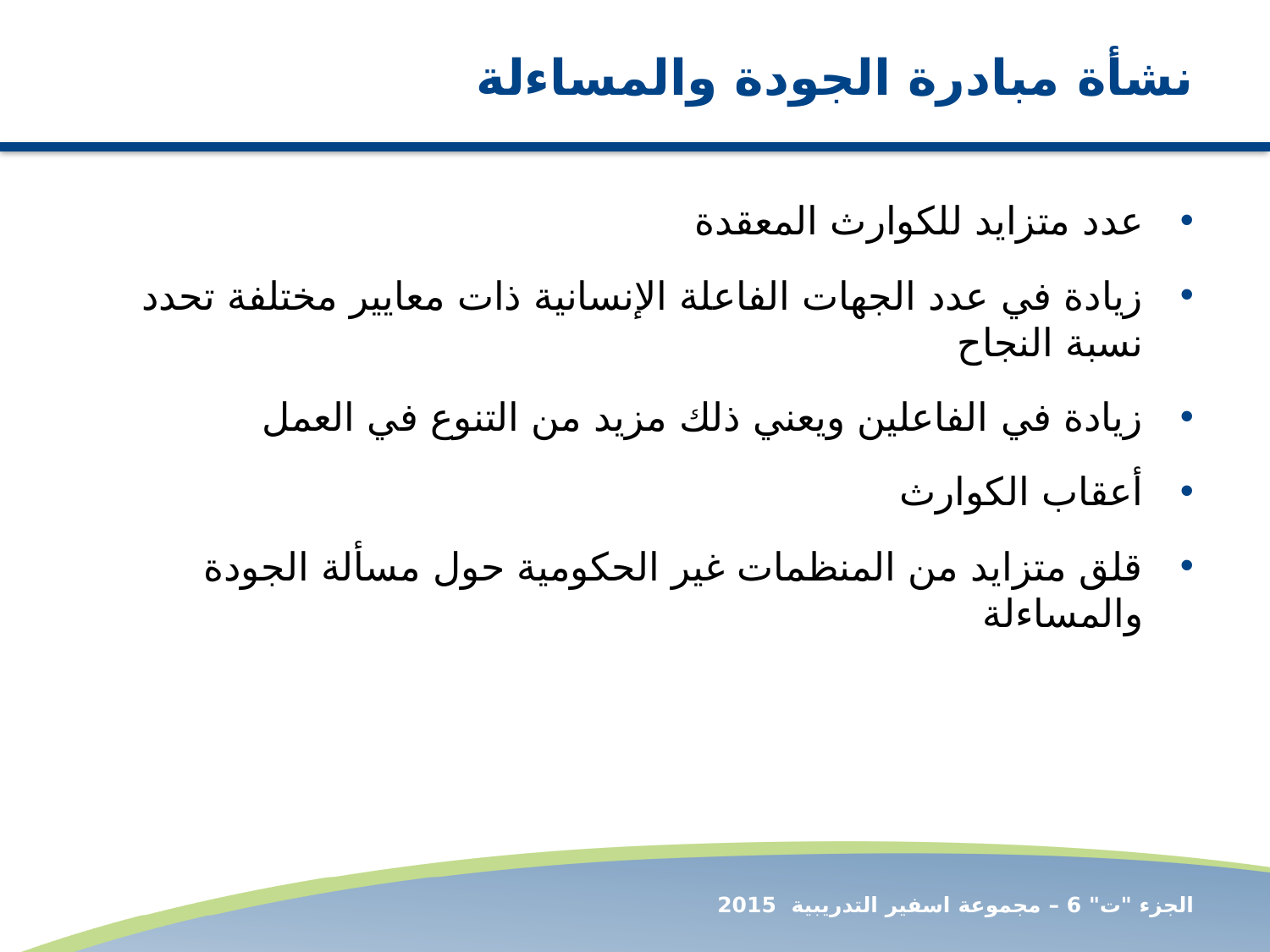

# نشأة مبادرة الجودة والمساءلة
عدد متزايد للكوارث المعقدة
زيادة في عدد الجهات الفاعلة الإنسانية ذات معايير مختلفة تحدد نسبة النجاح
زيادة في الفاعلين ويعني ذلك مزيد من التنوع في العمل
أعقاب الكوارث
قلق متزايد من المنظمات غير الحكومية حول مسألة الجودة والمساءلة
الجزء "ت" 6 – مجموعة اسفير التدريبية  2015